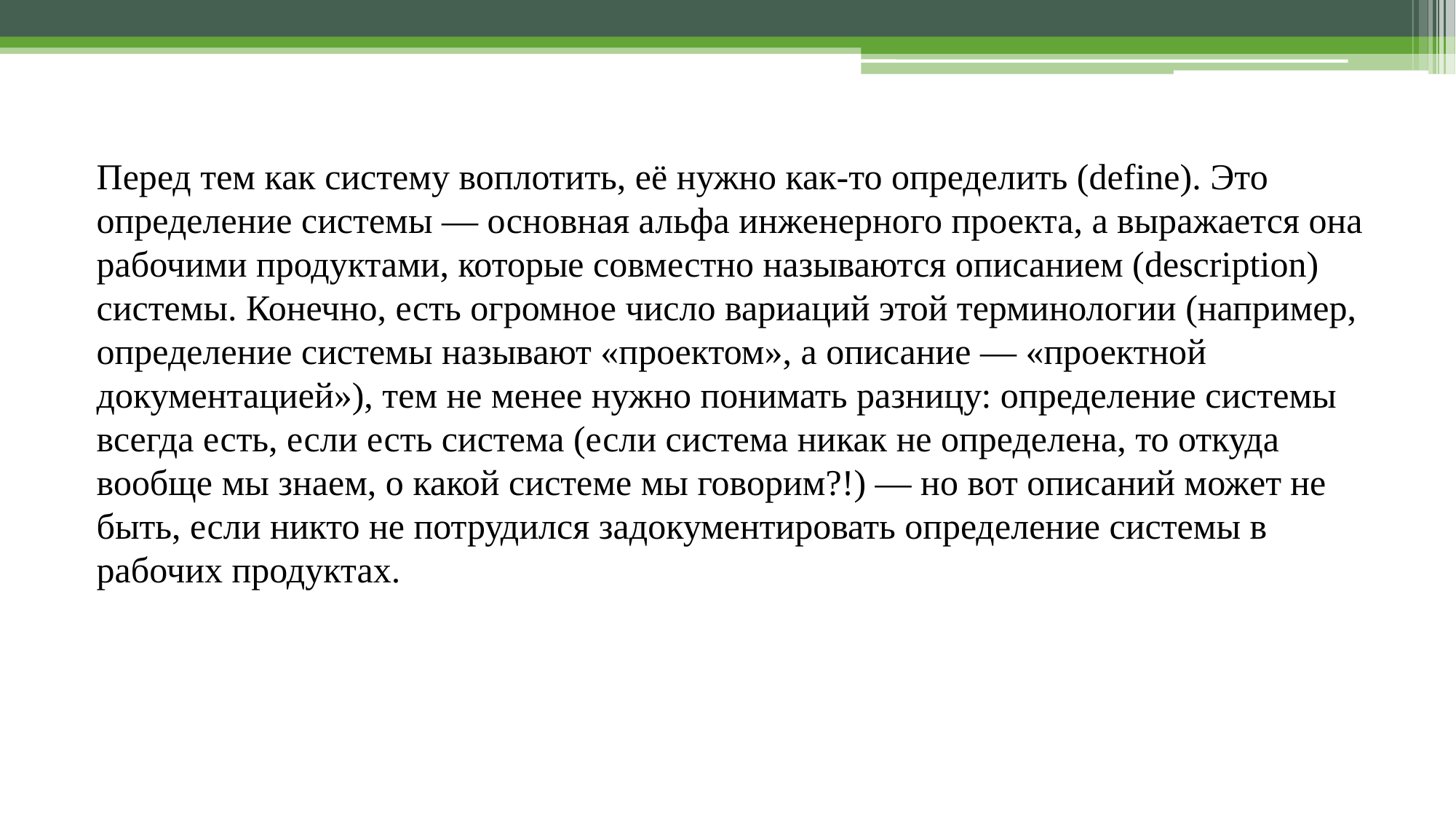

Перед тем как систему воплотить, её нужно как-то определить (define). Это определение системы — основная альфа инженерного проекта, а выражается она рабочими продуктами, которые совместно называются описанием (description) системы. Конечно, есть огромное число вариаций этой терминологии (например, определение системы называют «проектом», а описание — «проектной документацией»), тем не менее нужно понимать разницу: определение системы всегда есть, если есть система (если система никак не определена, то откуда вообще мы знаем, о какой системе мы говорим?!) — но вот описаний может не быть, если никто не потрудился задокументировать определение системы в рабочих продуктах.